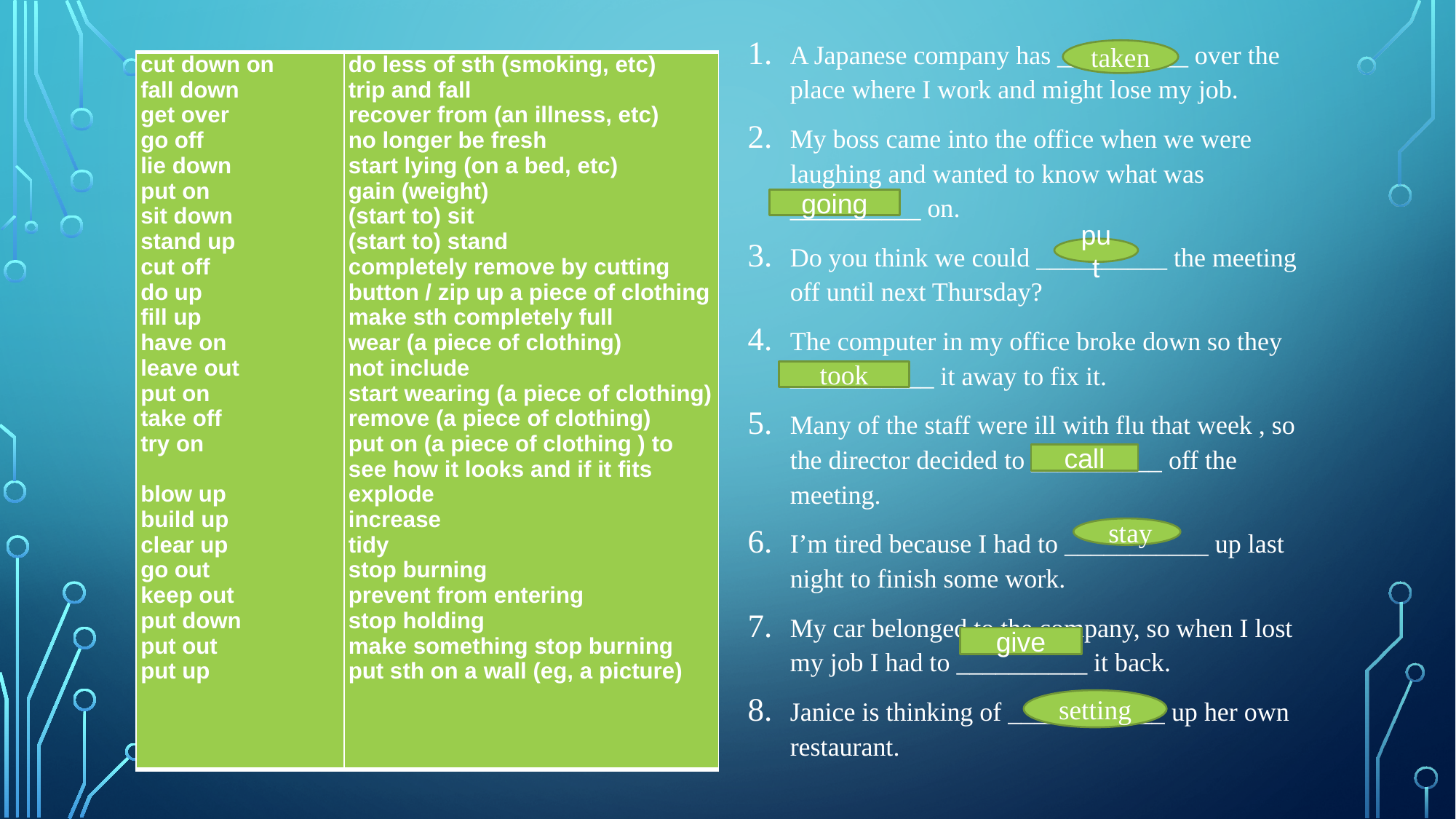

A Japanese company has __________ over the place where I work and might lose my job.
My boss came into the office when we were laughing and wanted to know what was __________ on.
Do you think we could __________ the meeting off until next Thursday?
The computer in my office broke down so they ___________ it away to fix it.
Many of the staff were ill with flu that week , so the director decided to __________ off the meeting.
I’m tired because I had to ___________ up last night to finish some work.
My car belonged to the company, so when I lost my job I had to __________ it back.
Janice is thinking of ____________ up her own restaurant.

taken
| cut down on fall down get over go off lie down put on sit down stand up cut off do up fill up have on leave out put on take off try on blow up build up clear up go out keep out put down put out put up | do less of sth (smoking, etc) trip and fall recover from (an illness, etc) no longer be fresh start lying (on a bed, etc) gain (weight) (start to) sit (start to) stand completely remove by cutting button / zip up a piece of clothing make sth completely full wear (a piece of clothing) not include start wearing (a piece of clothing) remove (a piece of clothing) put on (a piece of clothing ) to see how it looks and if it fits explode increase tidy stop burning prevent from entering stop holding make something stop burning put sth on a wall (eg, a picture) |
| --- | --- |
going
put
 took
call
 stay
give
setting